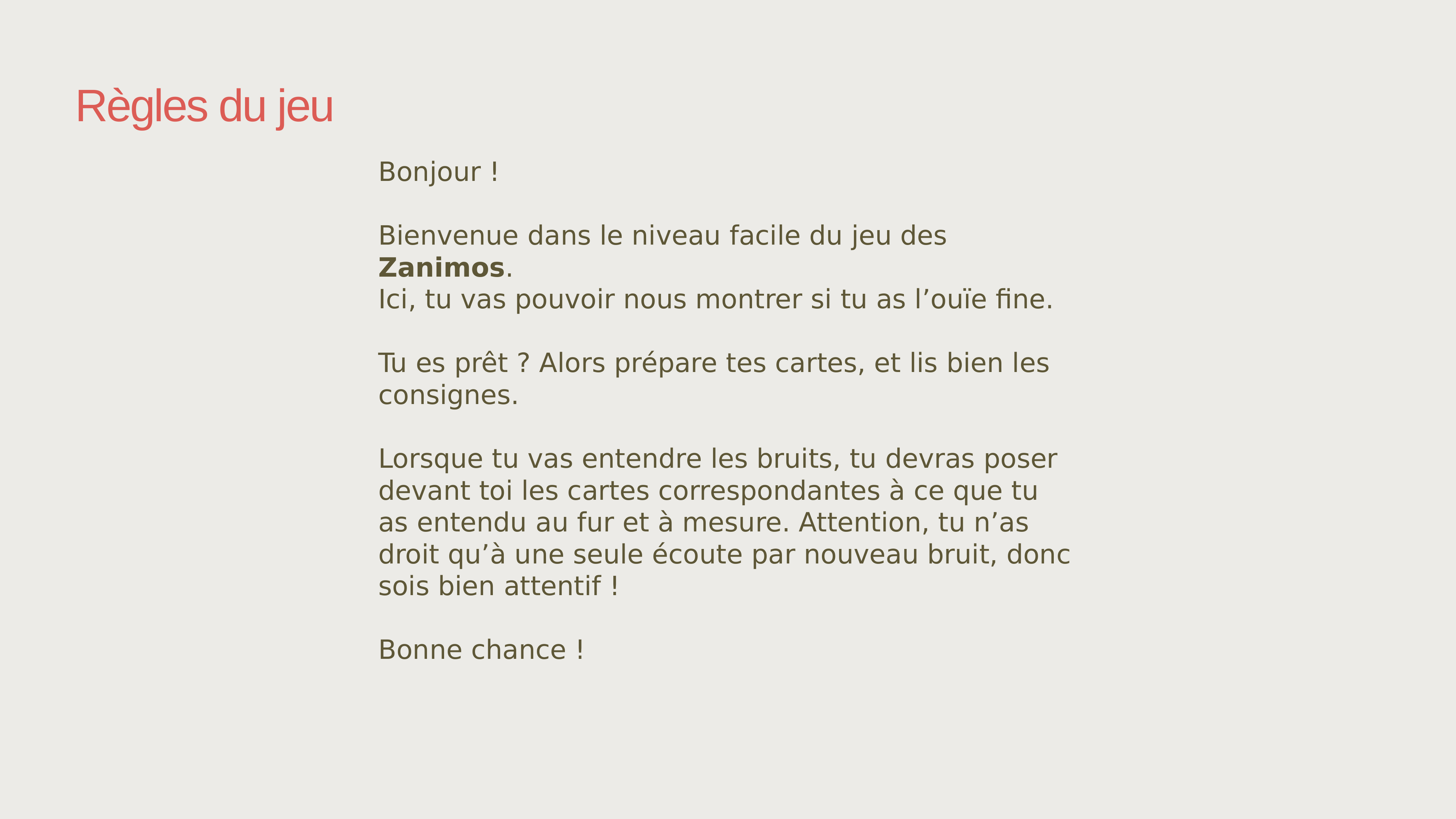

# Règles du jeu
Bonjour !

Bienvenue dans le niveau facile du jeu des Zanimos.
Ici, tu vas pouvoir nous montrer si tu as l’ouïe fine.

Tu es prêt ? Alors prépare tes cartes, et lis bien les consignes.

Lorsque tu vas entendre les bruits, tu devras poser devant toi les cartes correspondantes à ce que tu as entendu au fur et à mesure. Attention, tu n’as droit qu’à une seule écoute par nouveau bruit, donc sois bien attentif !

Bonne chance !